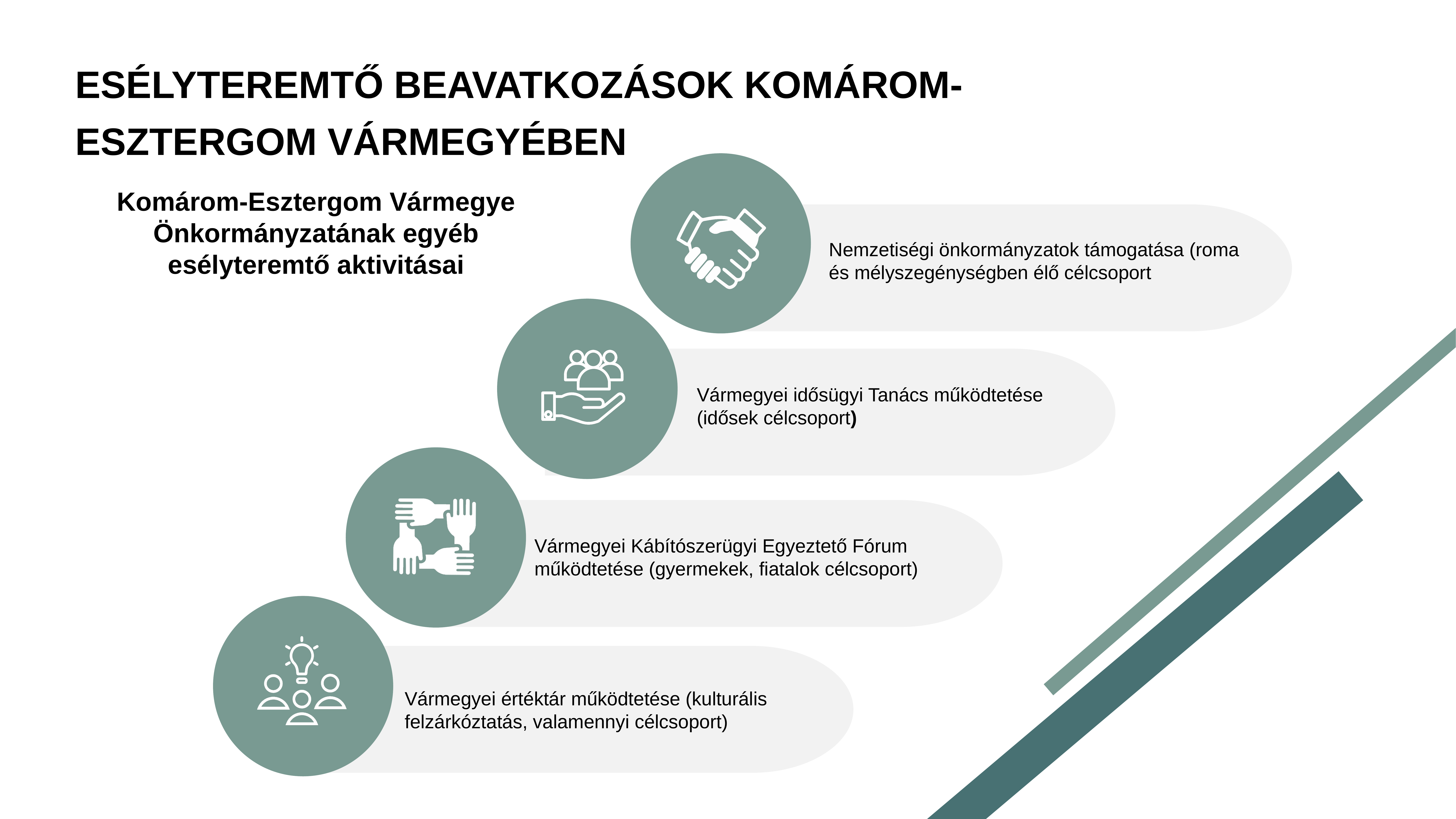

Esélyteremtő beavatkozások Komárom-Esztergom vármegyében

Komárom-Esztergom Vármegye Önkormányzatának egyéb esélyteremtő aktivitásai

Nemzetiségi önkormányzatok támogatása (roma és mélyszegénységben élő célcsoport

Vármegyei idősügyi Tanács működtetése (idősek célcsoport)

Vármegyei Kábítószerügyi Egyeztető Fórum működtetése (gyermekek, fiatalok célcsoport)

Vármegyei értéktár működtetése (kulturális felzárkóztatás, valamennyi célcsoport)